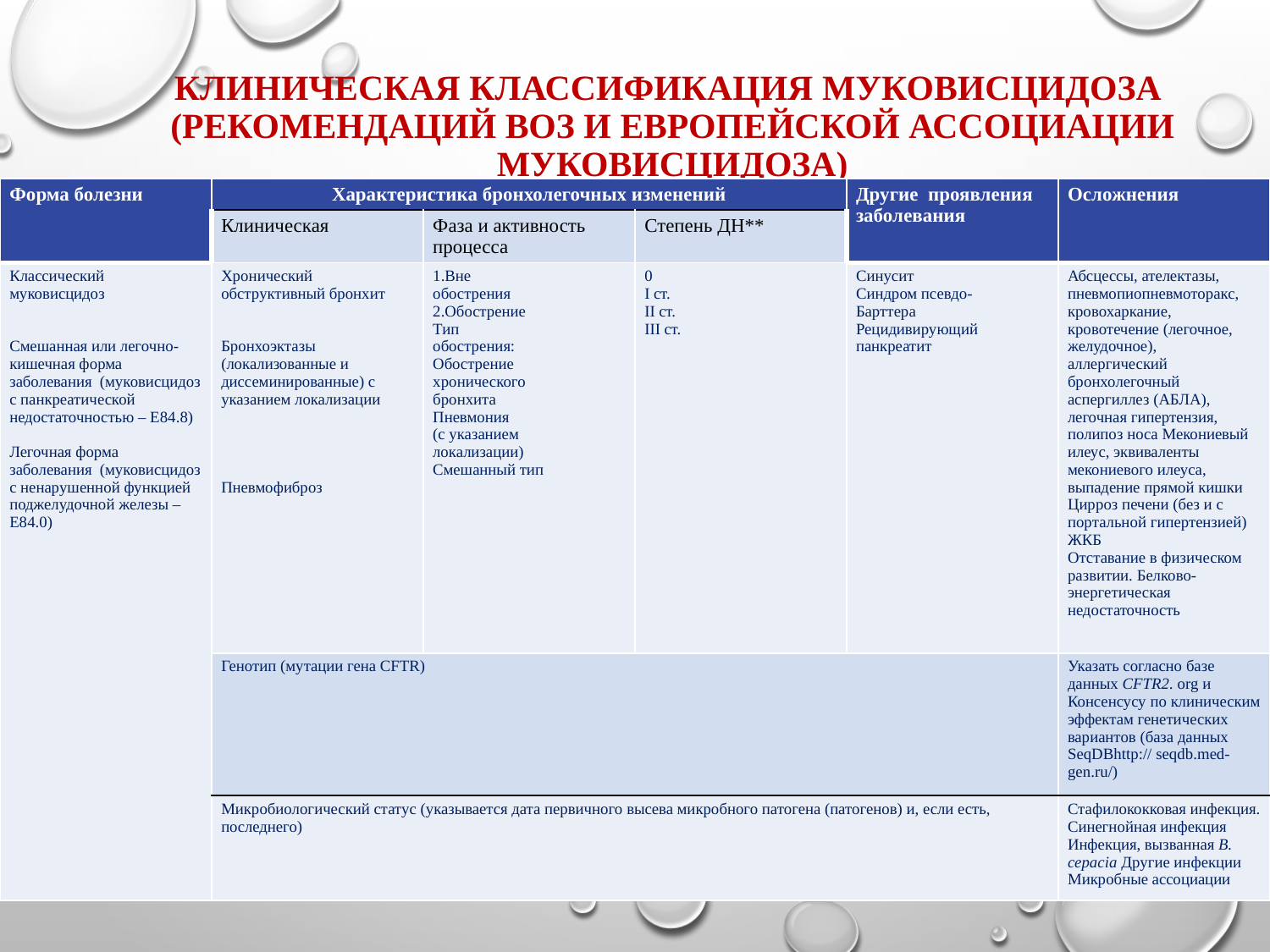

# Клиническая классификация муковисцидоза (рекомендаций ВОЗ и Европейской ассоциации муковисцидоза)
| Форма болезни | Характеристика бронхолегочных изменений |  |  | Другие проявления заболевания | Осложнения |
| --- | --- | --- | --- | --- | --- |
|  | Клиническая | Фаза и активность процесса | Степень ДН\*\* |  |  |
| Классический муковисцидоз Смешанная или легочно-кишечная форма заболевания (муковисцидоз с панкреатической недостаточностью – Е84.8) Легочная форма заболевания (муковисцидоз с ненарушенной функцией поджелудочной железы – Е84.0) | Хронический обструктивный бронхит Бронхоэктазы (локализованные и диссеминированные) с указанием локализации Пневмофиброз | 1.Вне обострения 2.Обострение Тип обострения: Обострение хронического бронхита Пневмония (с указанием локализации) Смешанный тип | 0 I ст. II ст. III ст. | Синусит Синдром псевдо- Барттера Рецидивирующий панкреатит | Абсцессы, ателектазы, пневмопиопневмоторакс, кровохаркание, кровотечение (легочное, желудочное), аллергический бронхолегочный аспергиллез (АБЛА), легочная гипертензия, полипоз носа Мекониевый илеус, эквиваленты мекониевого илеуса, выпадение прямой кишки Цирроз печени (без и с портальной гипертензией) ЖКБ Отставание в физическом развитии. Белково-энергетическая недостаточность |
|  | Генотип (мутации гена CFTR) |  |  |  | Указать согласно базе данных CFTR2. org и Консенсусу по клиническим эффектам генетических вариантов (база данных SeqDBhttp:// seqdb.med-gen.ru/) |
|  | Микробиологический статус (указывается дата первичного высева микробного патогена (патогенов) и, если есть, последнего) |  |  |  | Стафилококковая инфекция. Синегнойная инфекция Инфекция, вызванная В. cepacia Другие инфекции Микробные ассоциации |